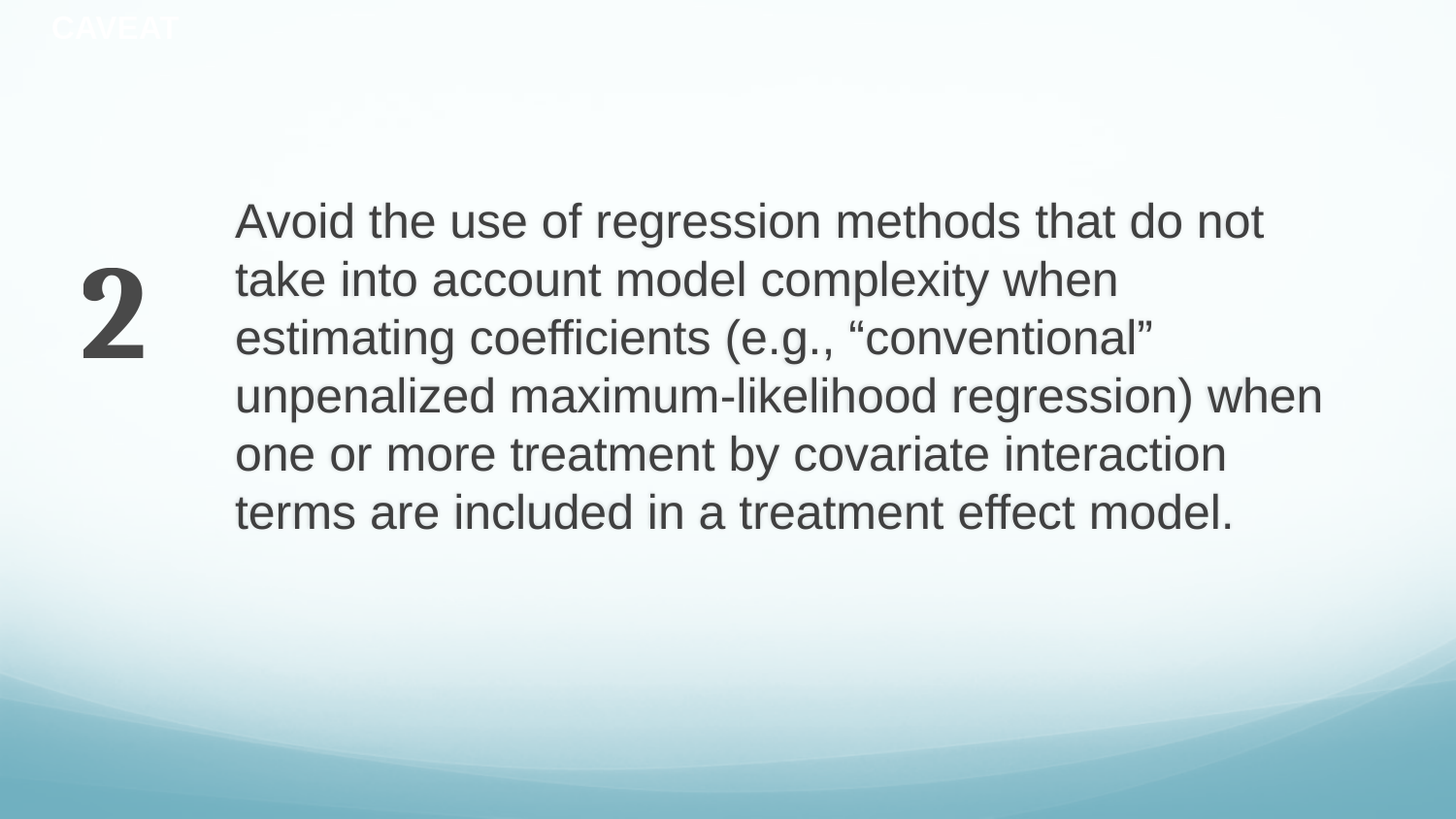

Caveat
2
# Avoid the use of regression methods that do not take into account model complexity when estimating coefficients (e.g., “conventional” unpenalized maximum-likelihood regression) when one or more treatment by covariate interaction terms are included in a treatment effect model.